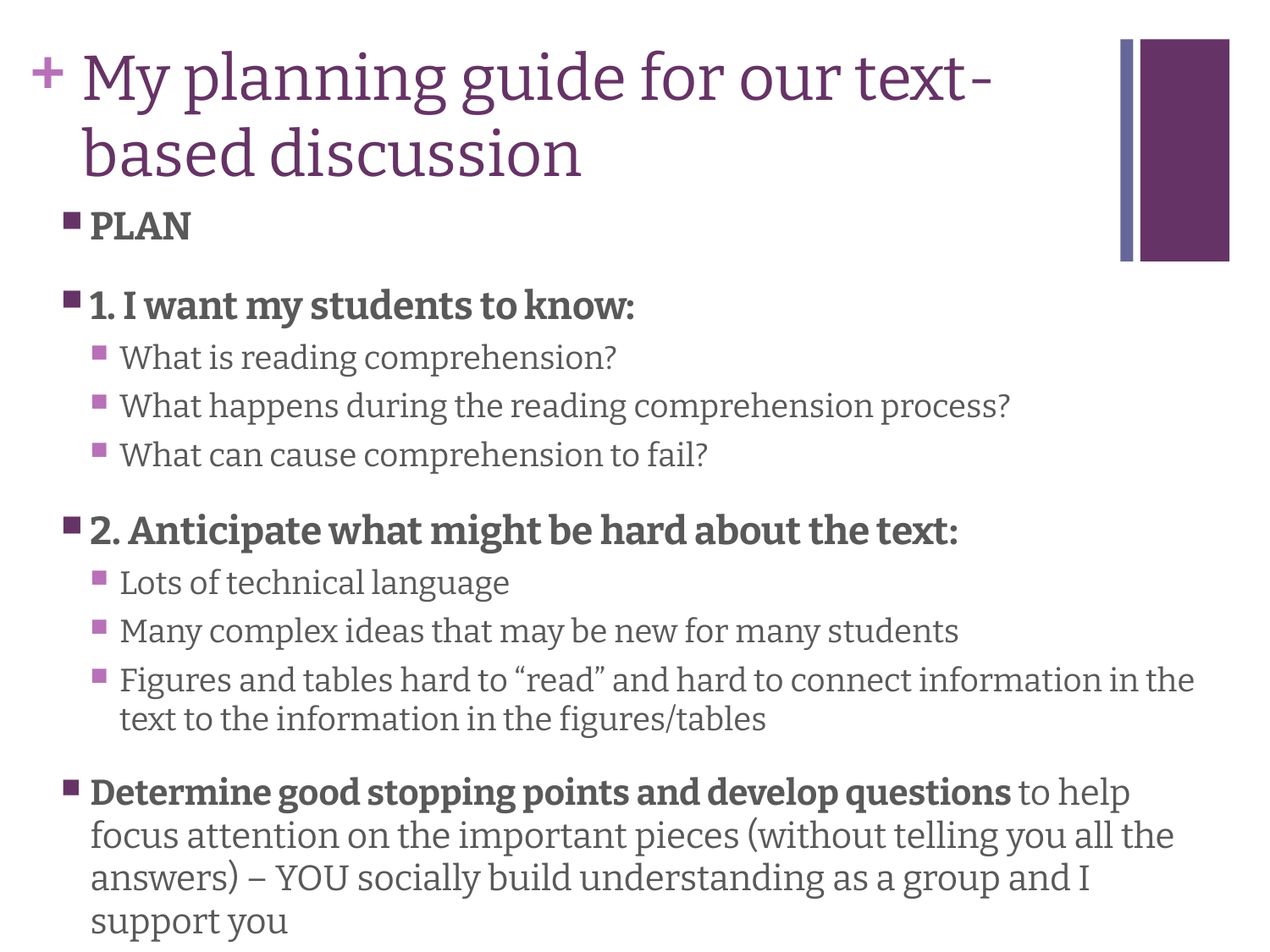

# My planning guide for our text-based discussion
PLAN
1. I want my students to know:
What is reading comprehension?
What happens during the reading comprehension process?
What can cause comprehension to fail?
2. Anticipate what might be hard about the text:
Lots of technical language
Many complex ideas that may be new for many students
Figures and tables hard to “read” and hard to connect information in the text to the information in the figures/tables
Determine good stopping points and develop questions to help focus attention on the important pieces (without telling you all the answers) – YOU socially build understanding as a group and I support you